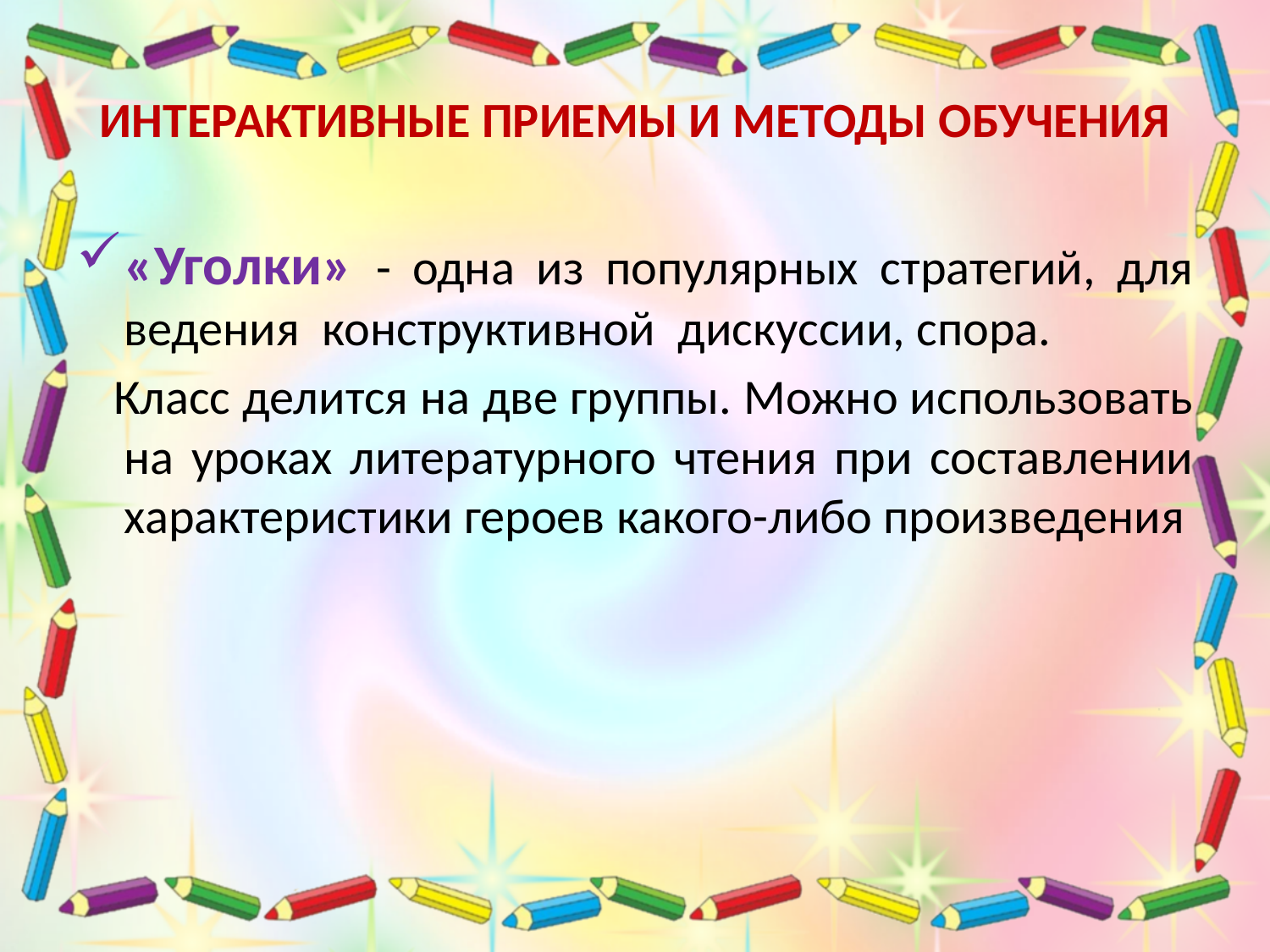

# Интерактивные приемы и методы обучения
«Уголки» - одна из популярных стратегий, для ведения  конструктивной  дискуссии, спора.
Класс делится на две группы. Можно использовать на уроках литературного чтения при составлении характеристики героев какого-либо произведения